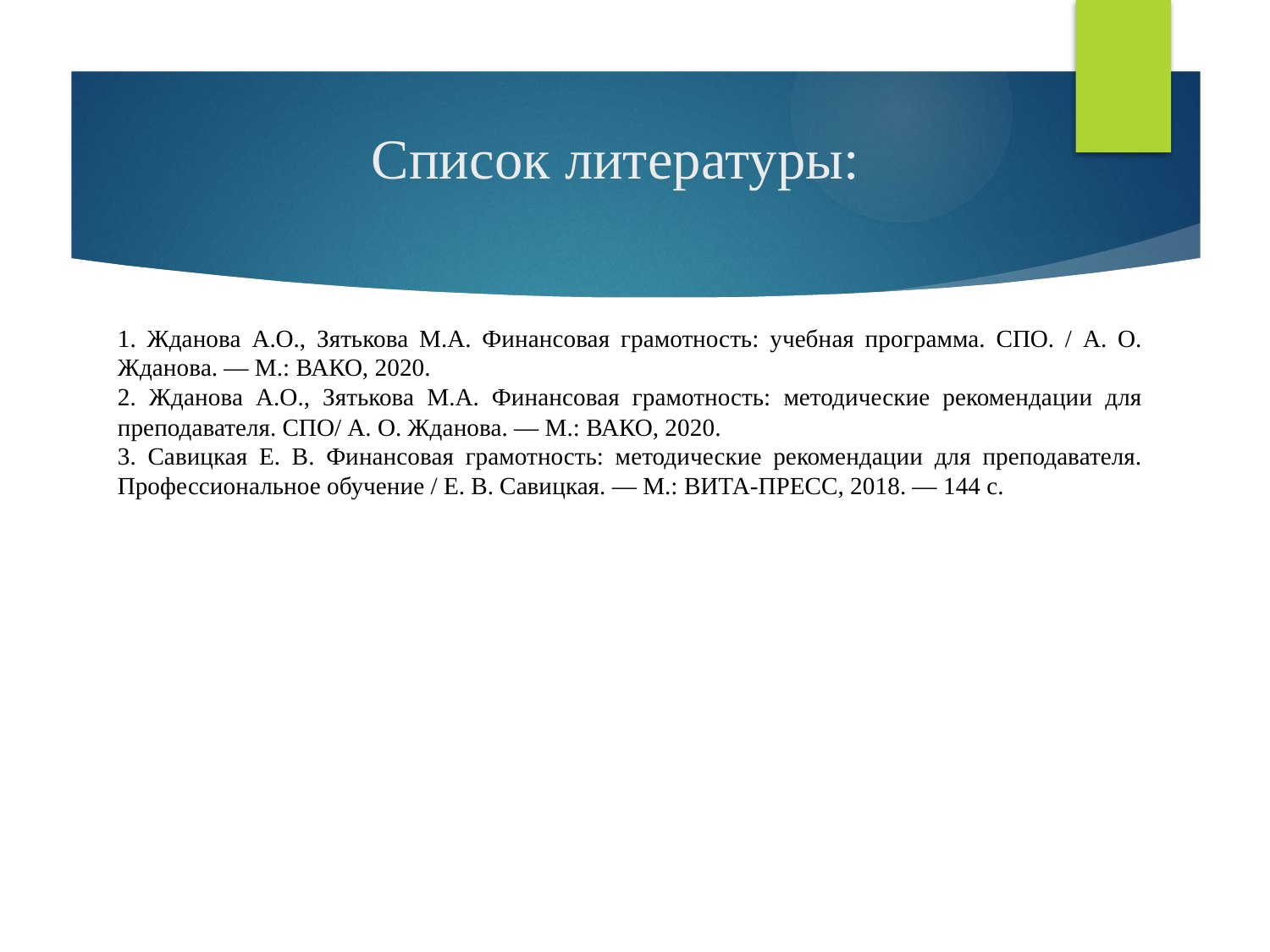

# Список литературы:
1. Жданова А.О., Зятькова М.А. Финансовая грамотность: учебная программа. СПО. / А. О. Жданова. — М.: ВАКО, 2020.
2. Жданова А.О., Зятькова М.А. Финансовая грамотность: методические рекомендации для преподавателя. СПО/ А. О. Жданова. — М.: ВАКО, 2020.
3. Савицкая Е. В. Финансовая грамотность: методические рекомендации для преподавателя. Профессиональное обучение / Е. В. Савицкая. — М.: ВИТА-ПРЕСС, 2018. — 144 c.